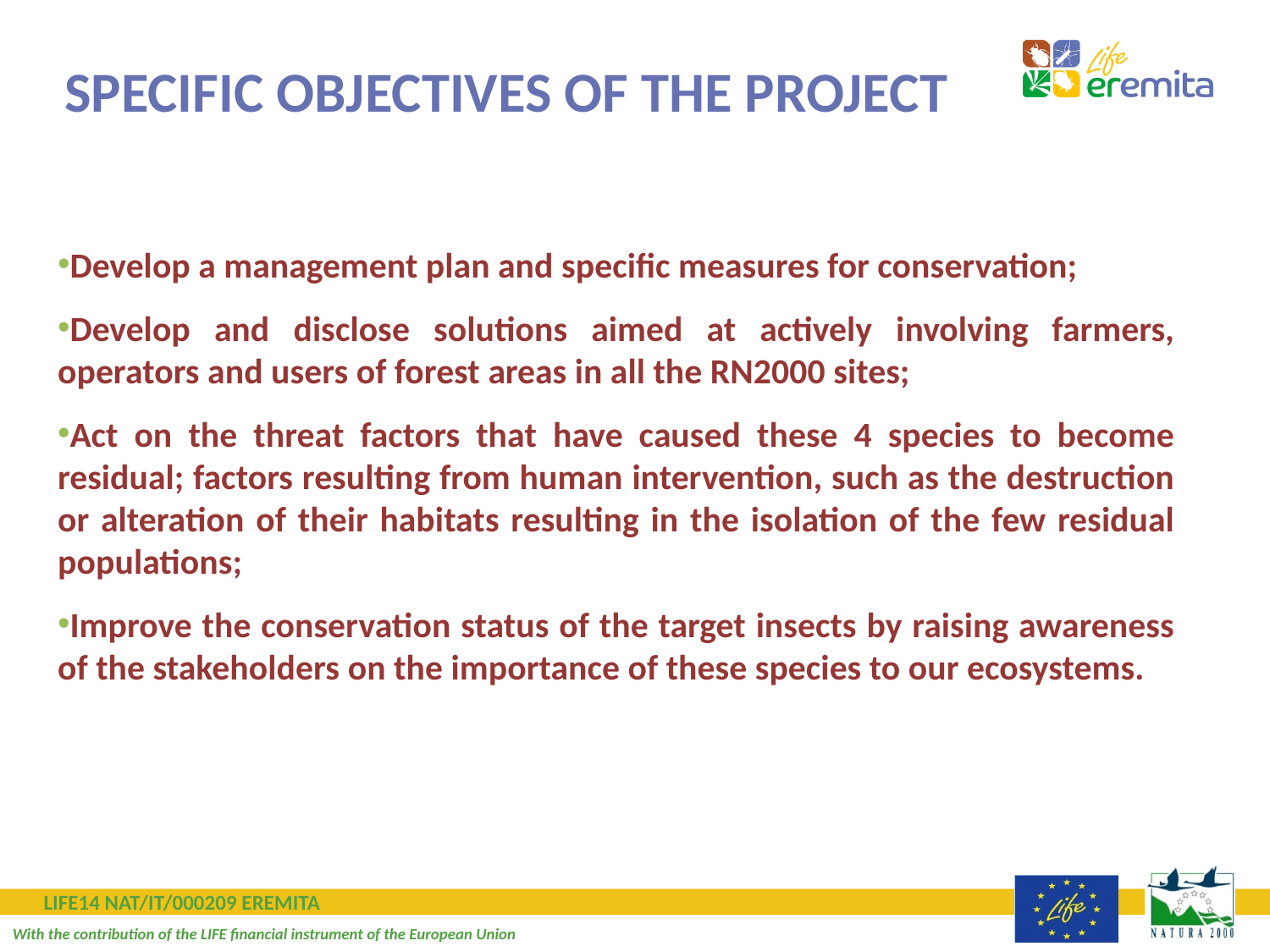

# SPECIFIC OBJECTIVES OF THE PROJECT
Develop a management plan and specific measures for conservation;
Develop and disclose solutions aimed at actively involving farmers, operators and users of forest areas in all the RN2000 sites;
Act on the threat factors that have caused these 4 species to become residual; factors resulting from human intervention, such as the destruction or alteration of their habitats resulting in the isolation of the few residual populations;
Improve the conservation status of the target insects by raising awareness of the stakeholders on the importance of these species to our ecosystems.